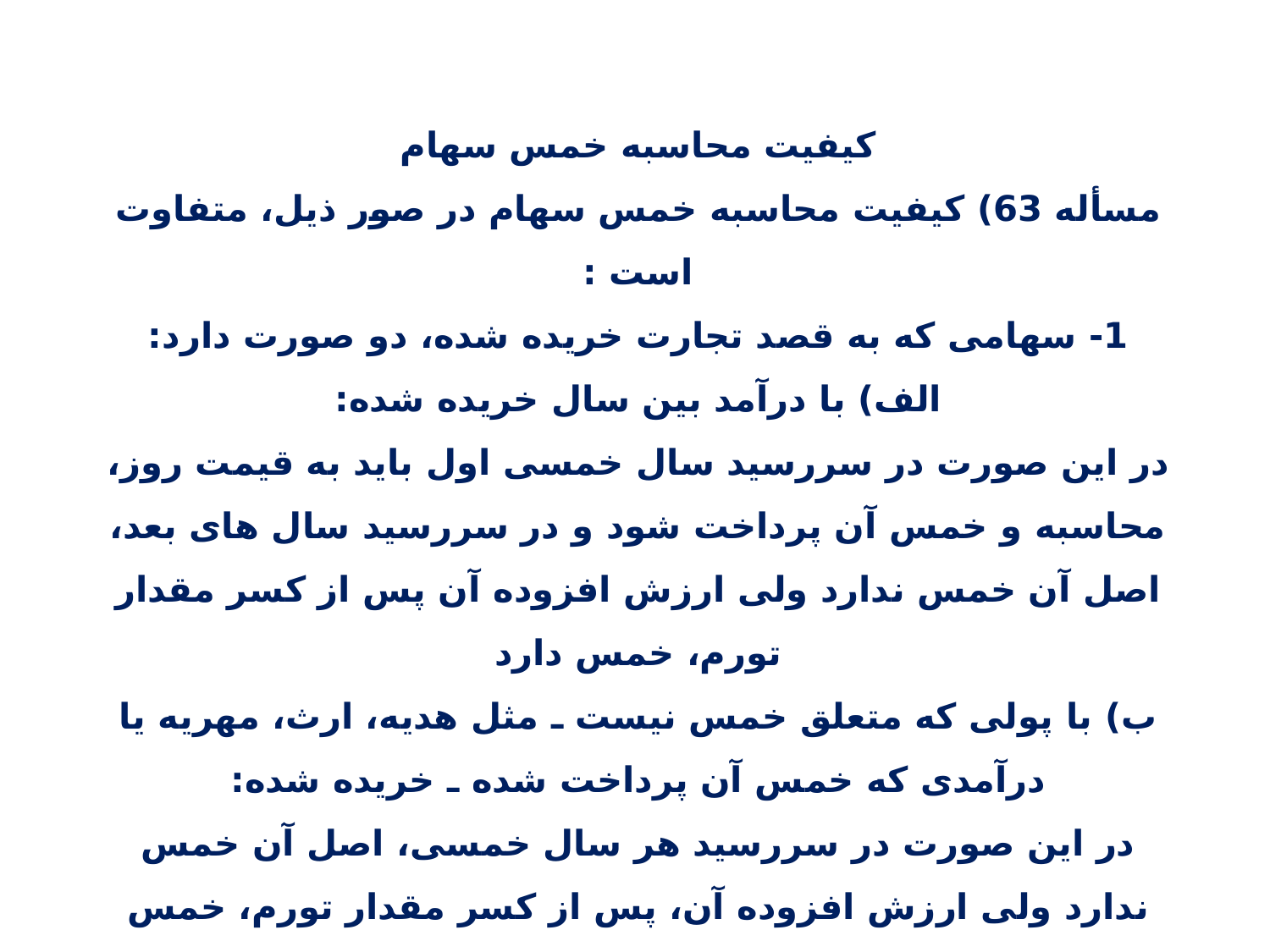

کیفیت محاسبه خمس سهام
مسأله 63) کیفیت محاسبه خمس سهام در صور ذیل، متفاوت است :
1- سهامی که به قصد تجارت خریده شده، دو صورت دارد:
الف) با درآمد بین سال خریده شده:
در این صورت در سررسید سال خمسی اول باید به قیمت روز، محاسبه و خمس آن پرداخت شود و در سررسید سال های بعد، اصل آن خمس ندارد ولی ارزش افزوده آن پس از کسر مقدار تورم، خمس دارد
ب) با پولی که متعلق خمس نیست ـ مثل هدیه، ارث، مهریه یا درآمدی که خمس آن پرداخت شده ـ خریده شده:
در این صورت در سررسید هر سال خمسی، اصل آن خمس ندارد ولی ارزش افزوده آن، پس از کسر مقدار تورم، خمس دارد.